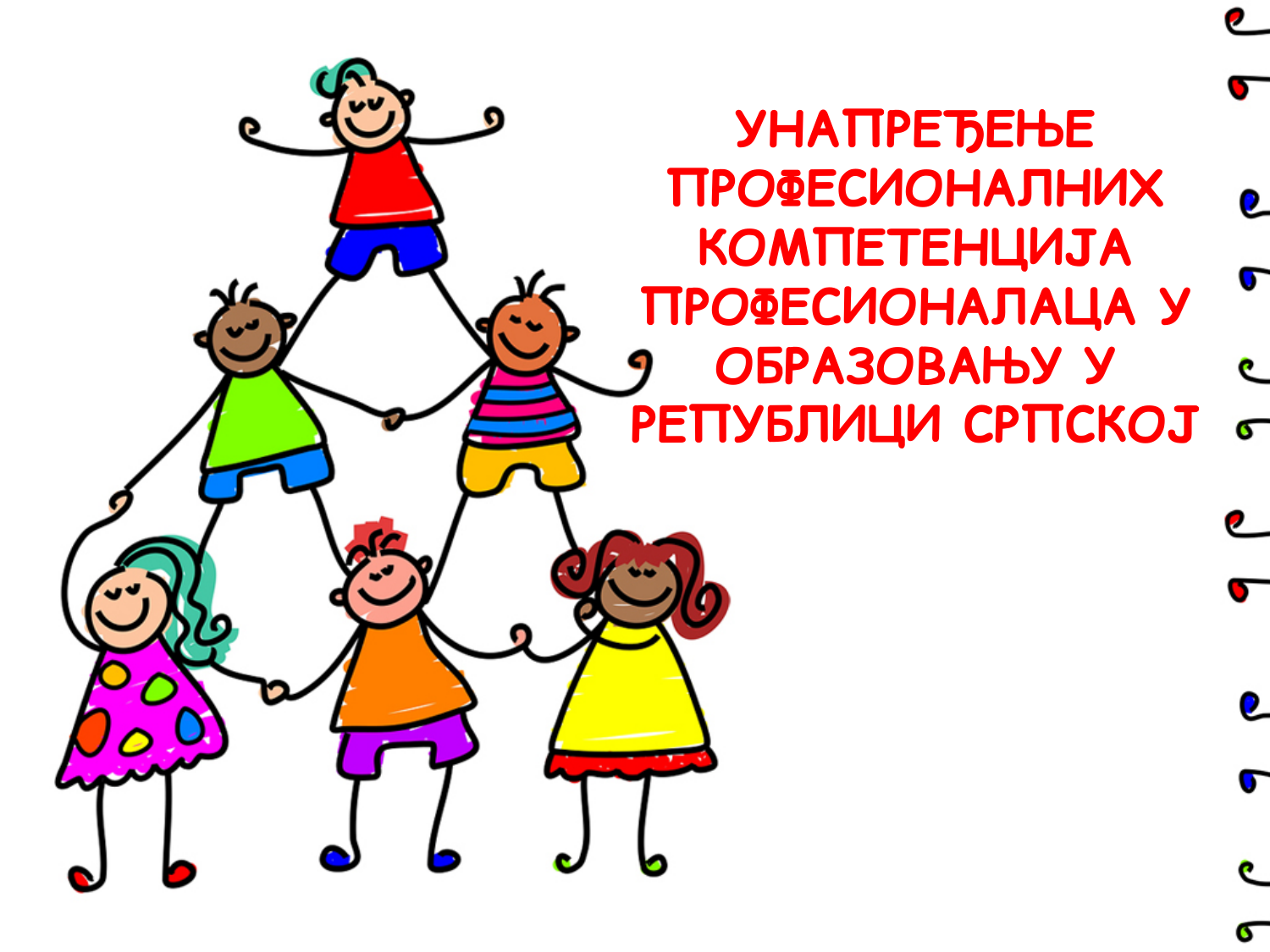

# УНАПРЕЂЕЊЕ ПРОФЕСИОНАЛНИХ КОМПЕТЕНЦИЈА ПРОФЕСИОНАЛАЦА У ОБРАЗОВАЊУ У РЕПУБЛИЦИ СРПСКОЈ